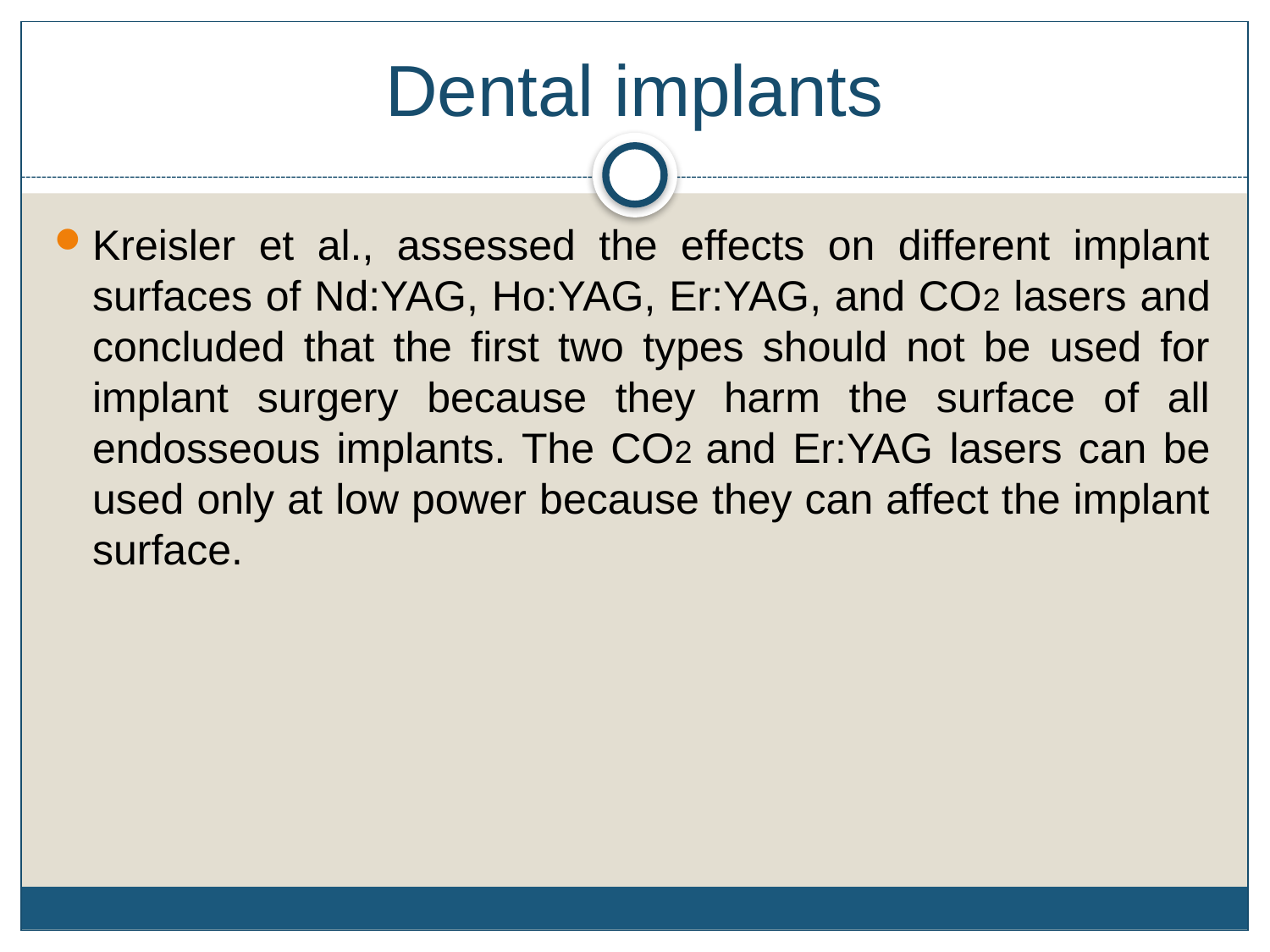

# Dental implants
Kreisler et al., assessed the effects on different implant surfaces of Nd:YAG, Ho:YAG, Er:YAG, and CO2 lasers and concluded that the first two types should not be used for implant surgery because they harm the surface of all endosseous implants. The CO2 and Er:YAG lasers can be used only at low power because they can affect the implant surface.